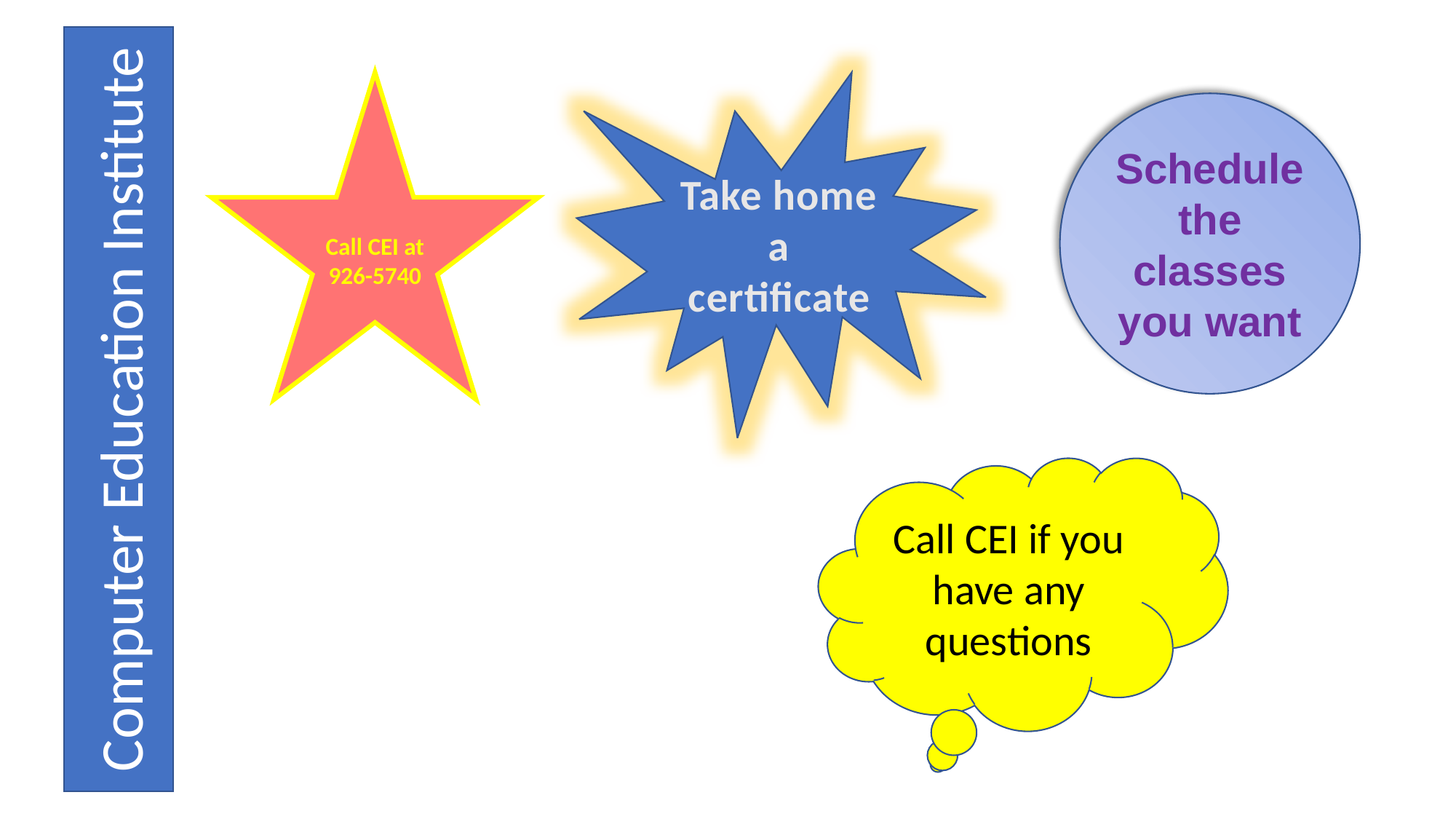

Computer Education Institute
Call CEI at 926-5740
Take home a certificate
Schedule the classes you want
Call CEI if you have any questions